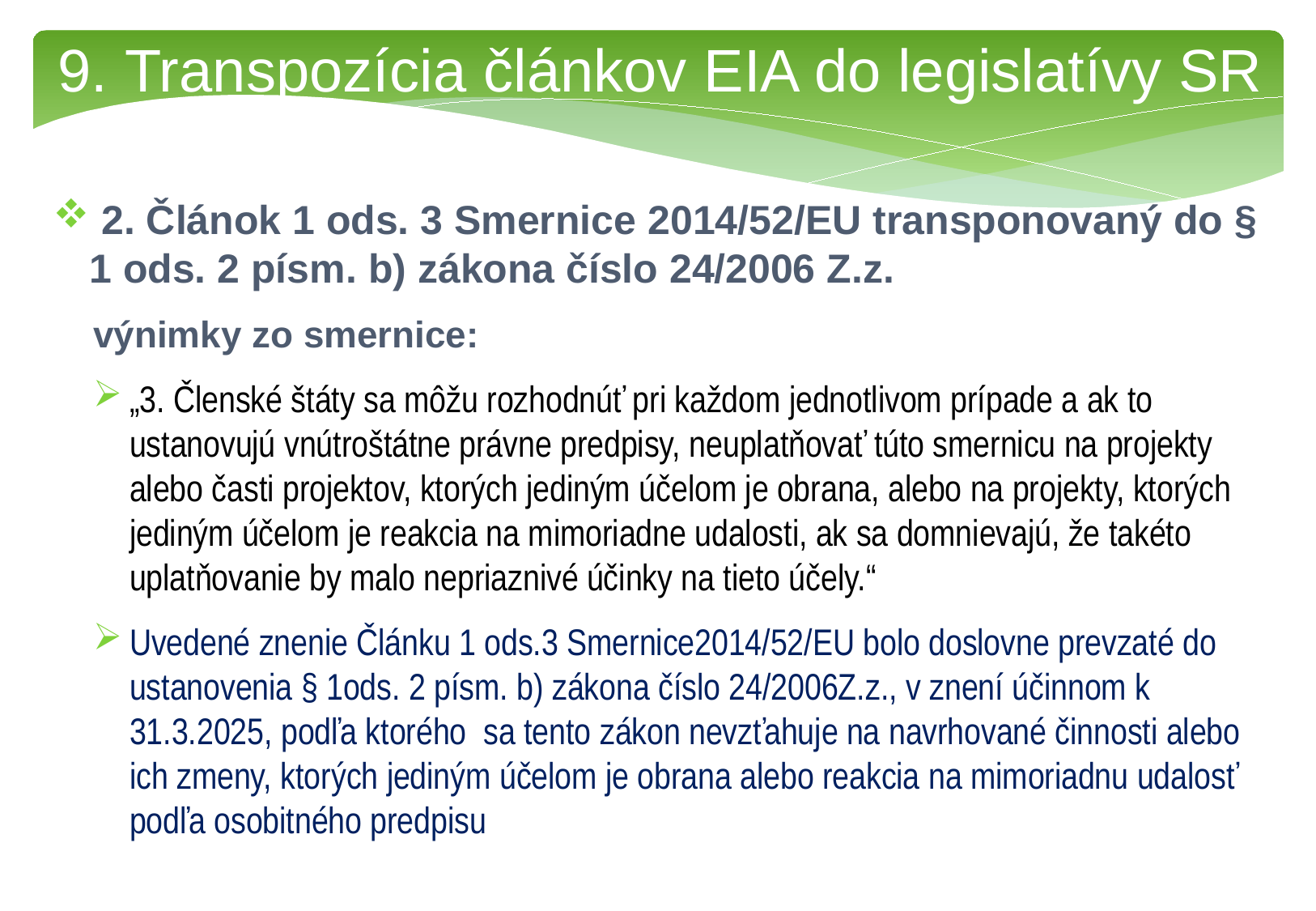

9. Transpozícia článkov EIA do legislatívy SR
 2. Článok 1 ods. 3 Smernice 2014/52/EU transponovaný do § 1 ods. 2 písm. b) zákona číslo 24/2006 Z.z.
výnimky zo smernice:
„3. Členské štáty sa môžu rozhodnúť pri každom jednotlivom prípade a ak to ustanovujú vnútroštátne právne predpisy, neuplatňovať túto smernicu na projekty alebo časti projektov, ktorých jediným účelom je obrana, alebo na projekty, ktorých jediným účelom je reakcia na mimoriadne udalosti, ak sa domnievajú, že takéto uplatňovanie by malo nepriaznivé účinky na tieto účely.“
Uvedené znenie Článku 1 ods.3 Smernice2014/52/EU bolo doslovne prevzaté do ustanovenia § 1ods. 2 písm. b) zákona číslo 24/2006Z.z., v znení účinnom k 31.3.2025, podľa ktorého  sa tento zákon nevzťahuje na navrhované činnosti alebo ich zmeny, ktorých jediným účelom je obrana alebo reakcia na mimoriadnu udalosť podľa osobitného predpisu